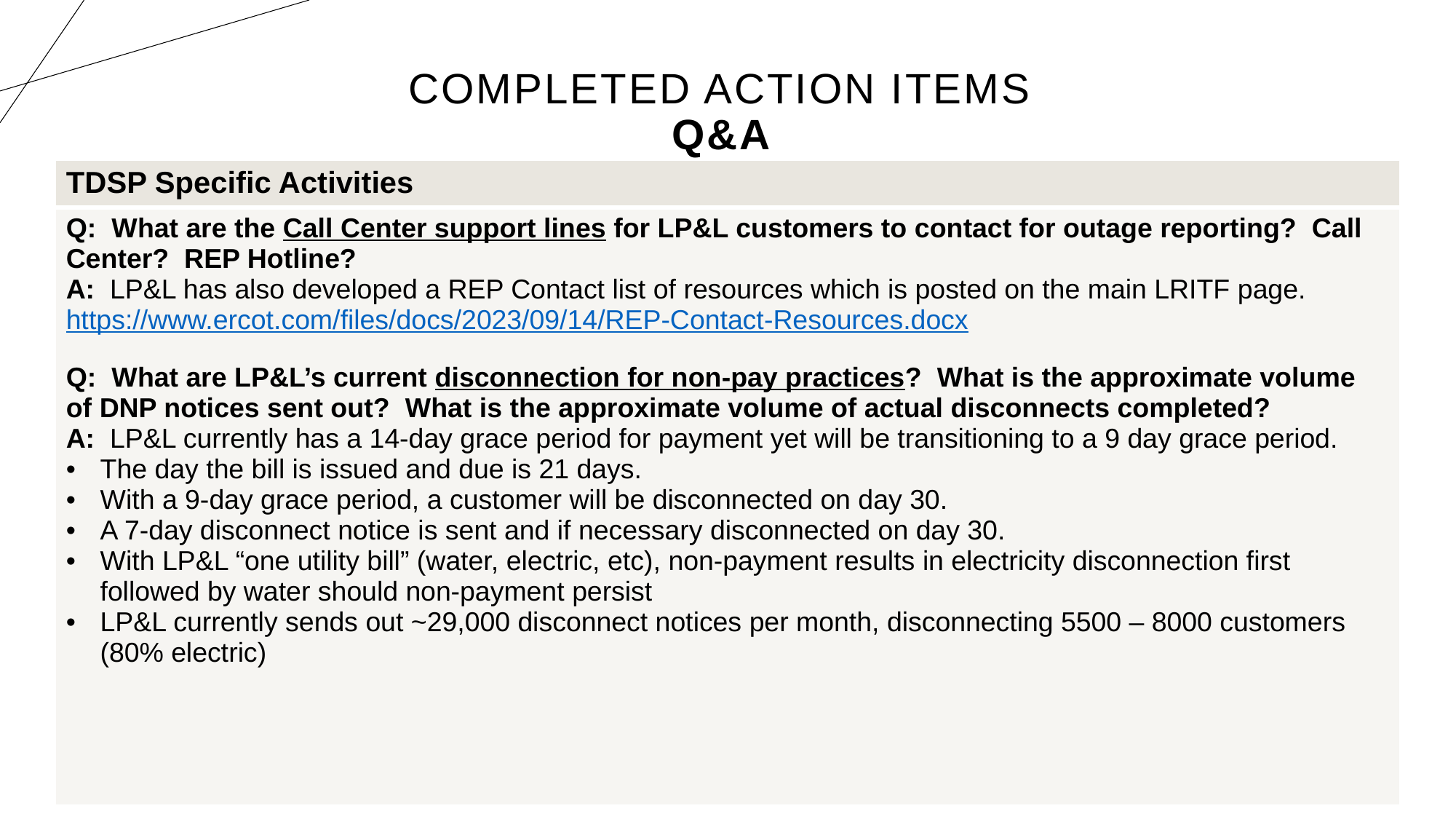

# Completed Action Items Q&A
| TDSP Specific Activities |
| --- |
| Q: What are the Call Center support lines for LP&L customers to contact for outage reporting? Call Center? REP Hotline? A: LP&L has also developed a REP Contact list of resources which is posted on the main LRITF page. https://www.ercot.com/files/docs/2023/09/14/REP-Contact-Resources.docx Q: What are LP&L’s current disconnection for non-pay practices? What is the approximate volume of DNP notices sent out? What is the approximate volume of actual disconnects completed? A: LP&L currently has a 14-day grace period for payment yet will be transitioning to a 9 day grace period. The day the bill is issued and due is 21 days. With a 9-day grace period, a customer will be disconnected on day 30. A 7-day disconnect notice is sent and if necessary disconnected on day 30. With LP&L “one utility bill” (water, electric, etc), non-payment results in electricity disconnection first followed by water should non-payment persist LP&L currently sends out ~29,000 disconnect notices per month, disconnecting 5500 – 8000 customers (80% electric) |